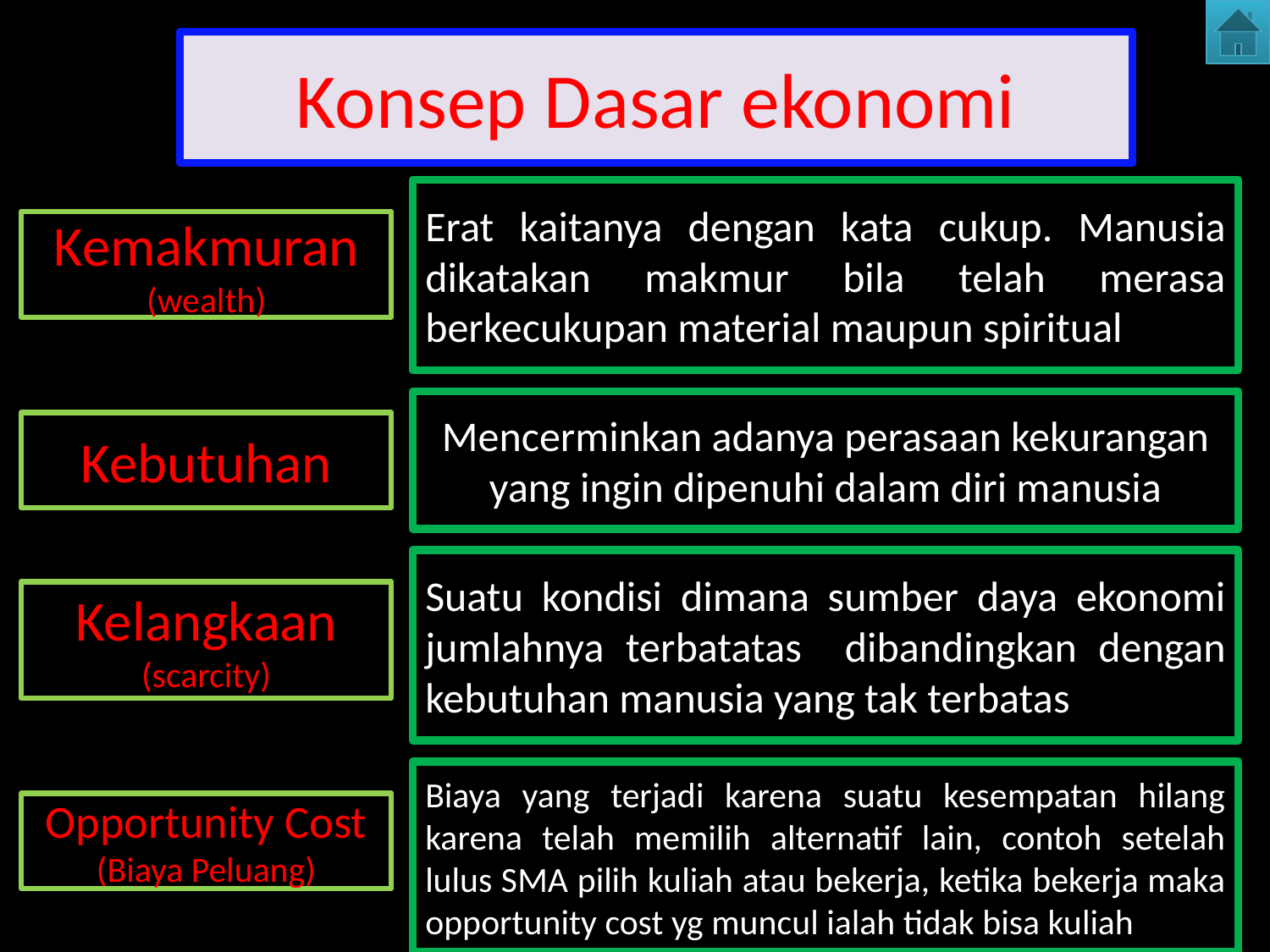

# Konsep Dasar ekonomi
Erat kaitanya dengan kata cukup. Manusia dikatakan makmur bila telah merasa berkecukupan material maupun spiritual
Kemakmuran
(wealth)
Mencerminkan adanya perasaan kekurangan yang ingin dipenuhi dalam diri manusia
Kebutuhan
Suatu kondisi dimana sumber daya ekonomi jumlahnya terbatatas  dibandingkan dengan kebutuhan manusia yang tak terbatas
Kelangkaan
(scarcity)
Biaya yang terjadi karena suatu kesempatan hilang karena telah memilih alternatif lain, contoh setelah lulus SMA pilih kuliah atau bekerja, ketika bekerja maka opportunity cost yg muncul ialah tidak bisa kuliah
Opportunity Cost
(Biaya Peluang)